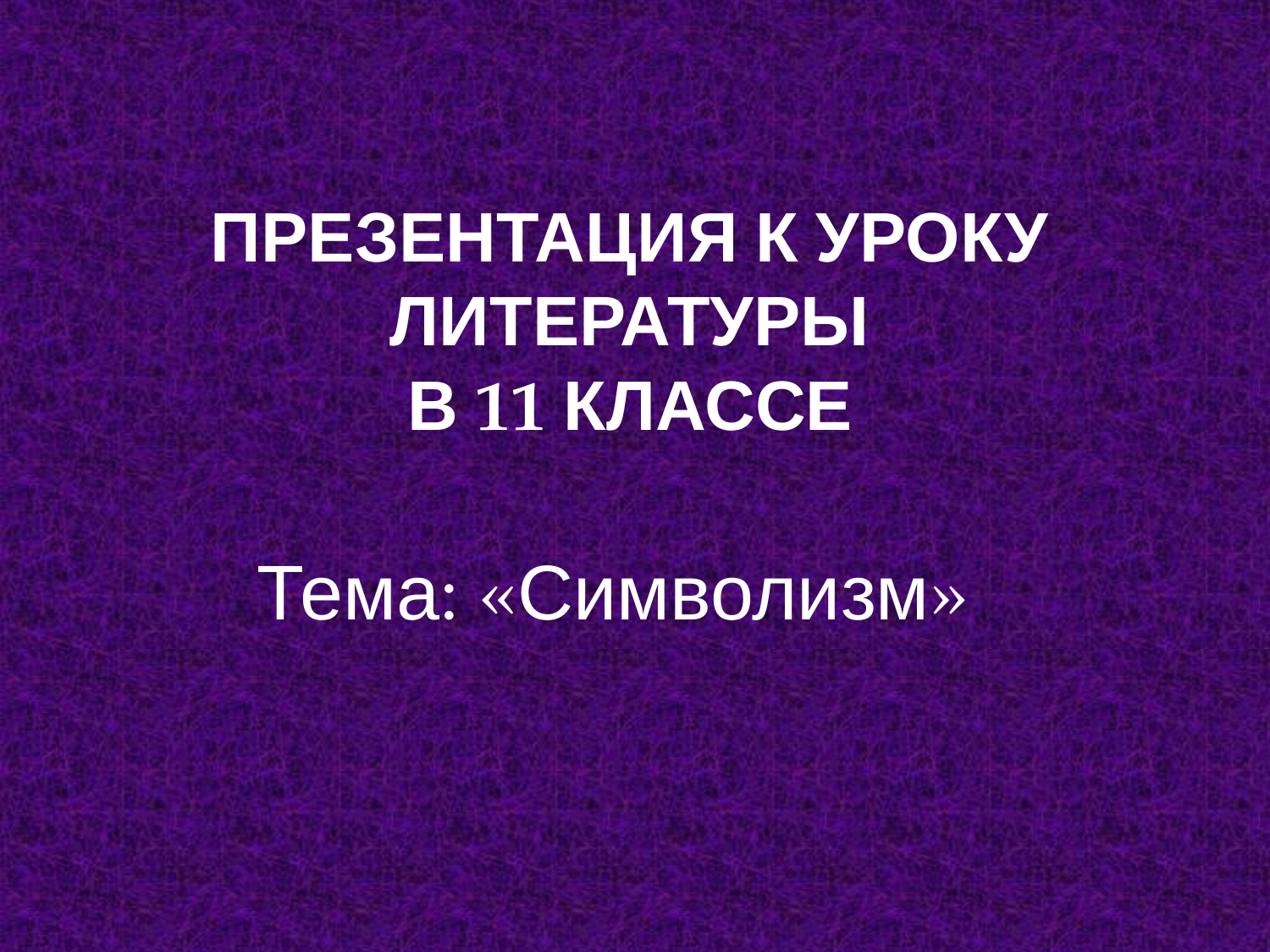

# Презентация к уроку литературы в 11 классе
Тема: «Символизм»